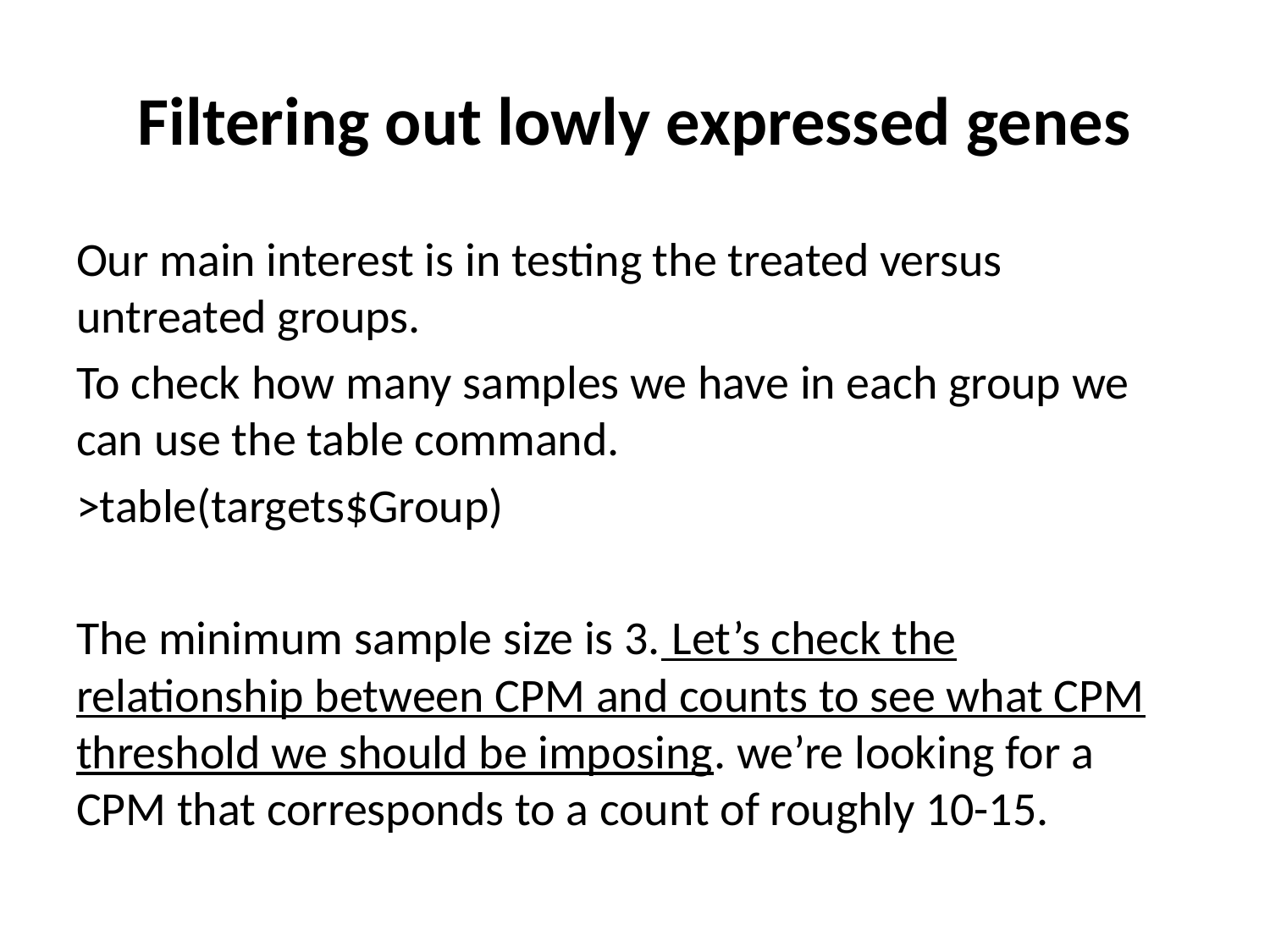

# Filtering out lowly expressed genes
Our main interest is in testing the treated versus untreated groups.
To check how many samples we have in each group we can use the table command.
>table(targets$Group)

The minimum sample size is 3. Let’s check the relationship between CPM and counts to see what CPM threshold we should be imposing. we’re looking for a CPM that corresponds to a count of roughly 10-15.